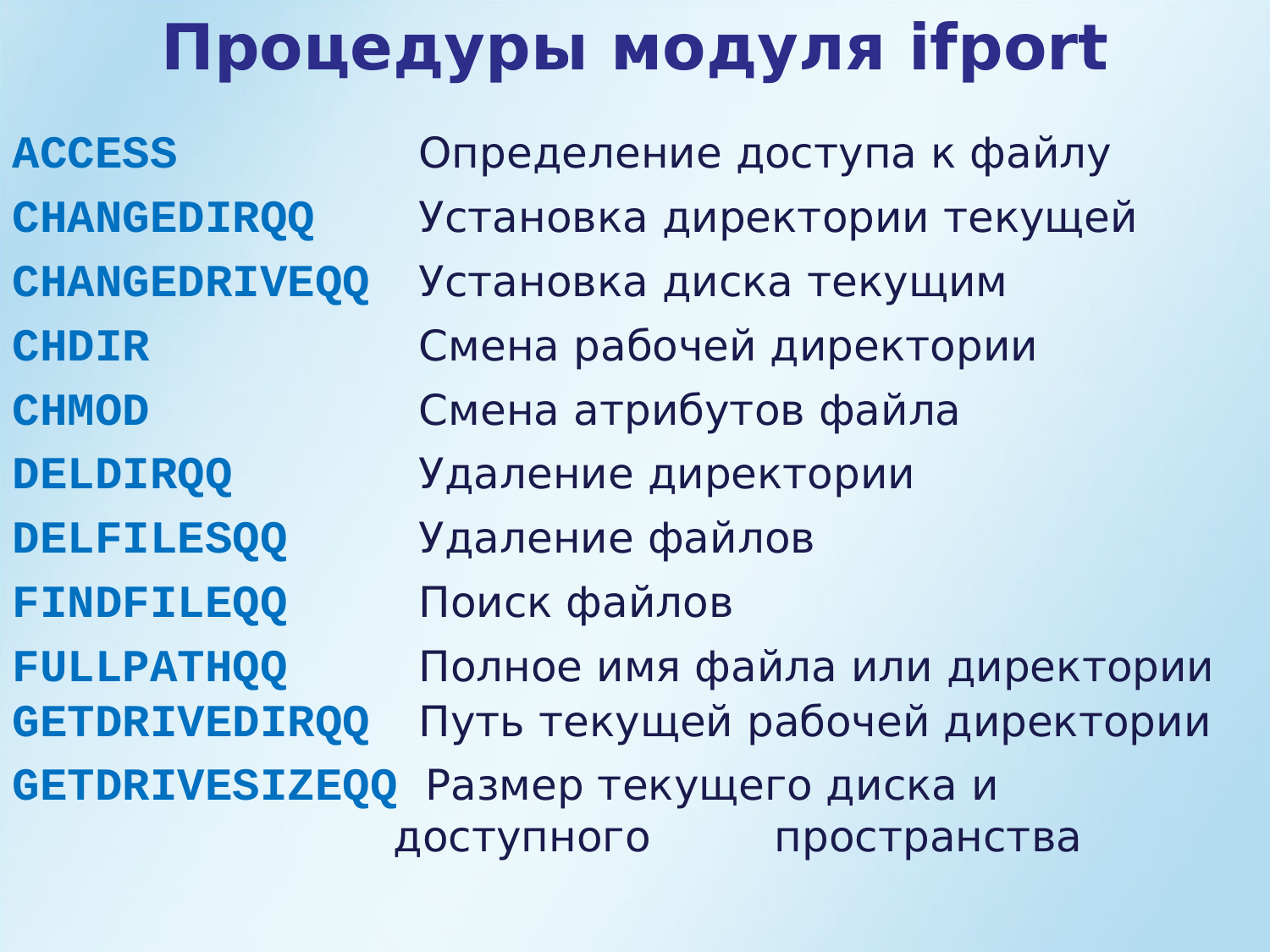

Процедуры модуля ifport
ACCESS		 Определение доступа к файлу
CHANGEDIRQQ	 Установка директории текущей
CHANGEDRIVEQQ	 Установка диска текущим
CHDIR		 Смена рабочей директории
CHMOD		 Смена атрибутов файла
DELDIRQQ		 Удаление директории
DELFILESQQ	 Удаление файлов
FINDFILEQQ	 Поиск файлов
FULLPATHQQ	 Полное имя файла или директории GETDRIVEDIRQQ	 Путь текущей рабочей директории
GETDRIVESIZEQQ Размер текущего диска и 					доступного	пространства